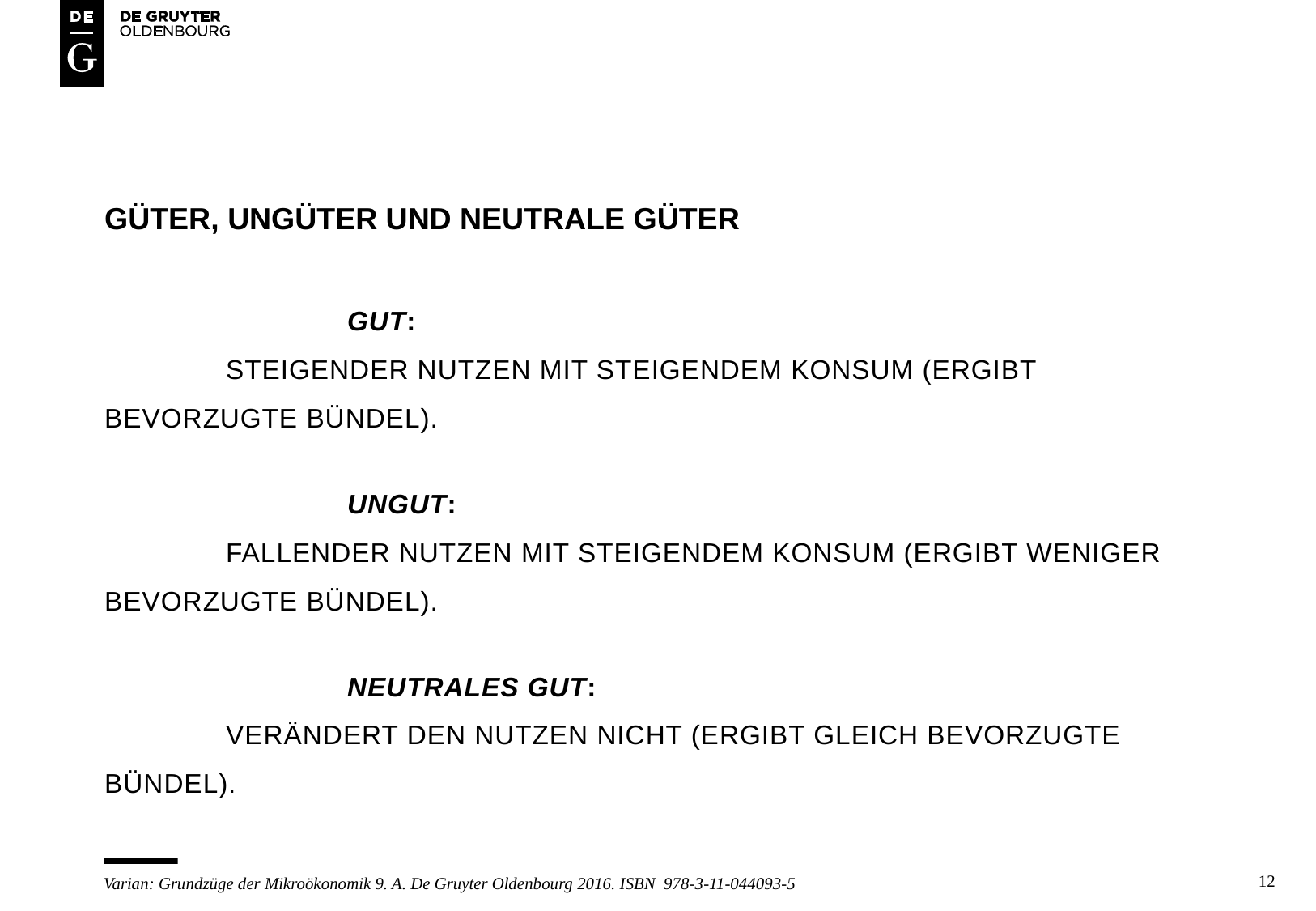

# Güter, Ungüter und neutrale Güter
		Gut:
	steigender Nutzen mit steigendem Konsum (ergibt 	bevorzugte Bündel).
		Ungut:
	fallender Nutzen mit steigendem Konsum (ergibt weniger 	bevorzugte Bündel).
		Neutrales Gut:
	verändert den Nutzen nicht (ergibt gleich bevorzugte 	Bündel).

12
Varian: Grundzüge der Mikroökonomik 9. A. De Gruyter Oldenbourg 2016. ISBN  978-3-11-044093-5